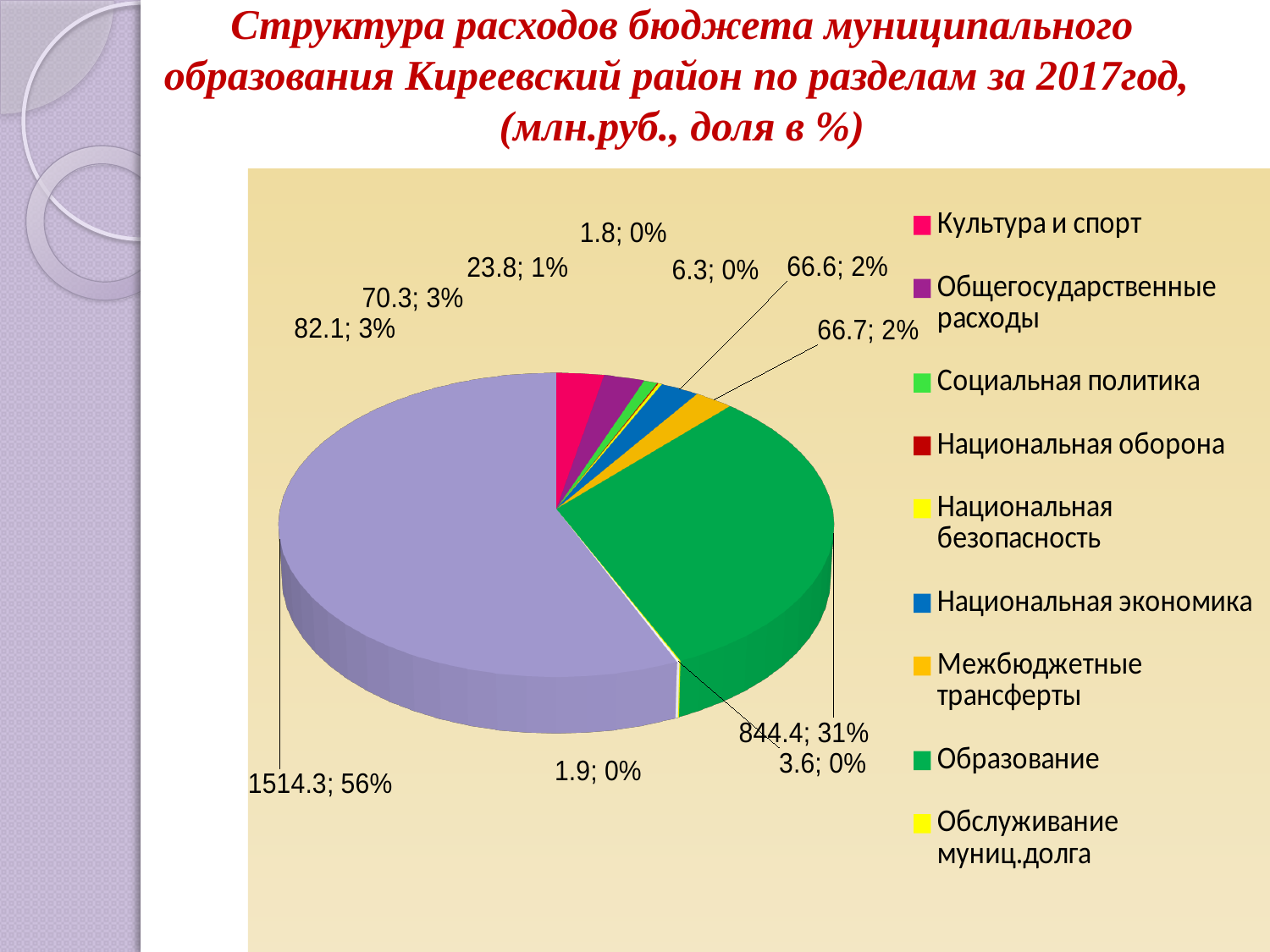

# Структура расходов бюджета муниципального образования Киреевский район по разделам за 2017год, (млн.руб., доля в %)

[unsupported chart]

5